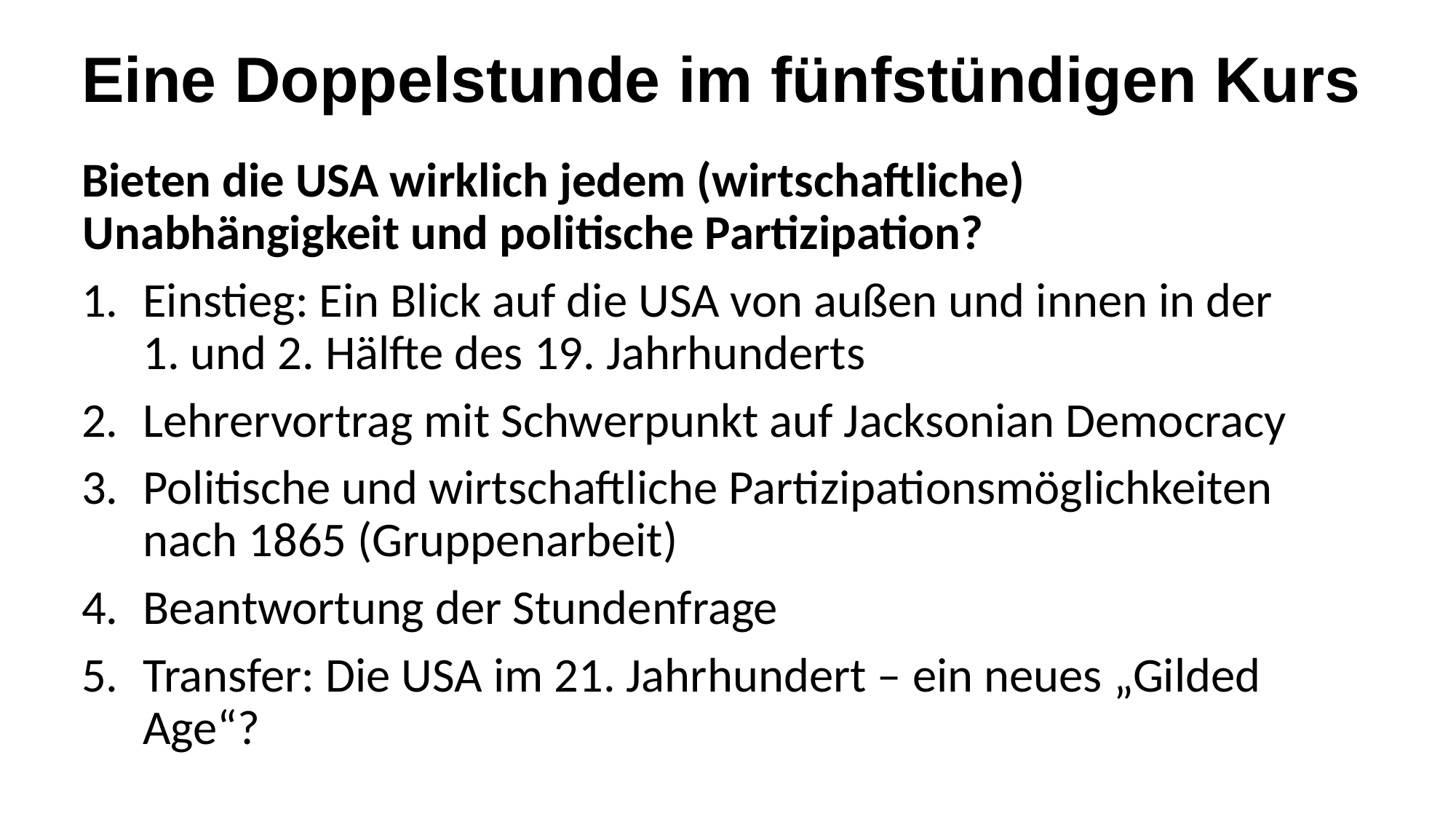

# Eine Doppelstunde im fünfstündigen Kurs
Bieten die USA wirklich jedem (wirtschaftliche) Unabhängigkeit und politische Partizipation?
Einstieg: Ein Blick auf die USA von außen und innen in der 1. und 2. Hälfte des 19. Jahrhunderts
Lehrervortrag mit Schwerpunkt auf Jacksonian Democracy
Politische und wirtschaftliche Partizipationsmöglichkeiten nach 1865 (Gruppenarbeit)
Beantwortung der Stundenfrage
Transfer: Die USA im 21. Jahrhundert – ein neues „Gilded Age“?